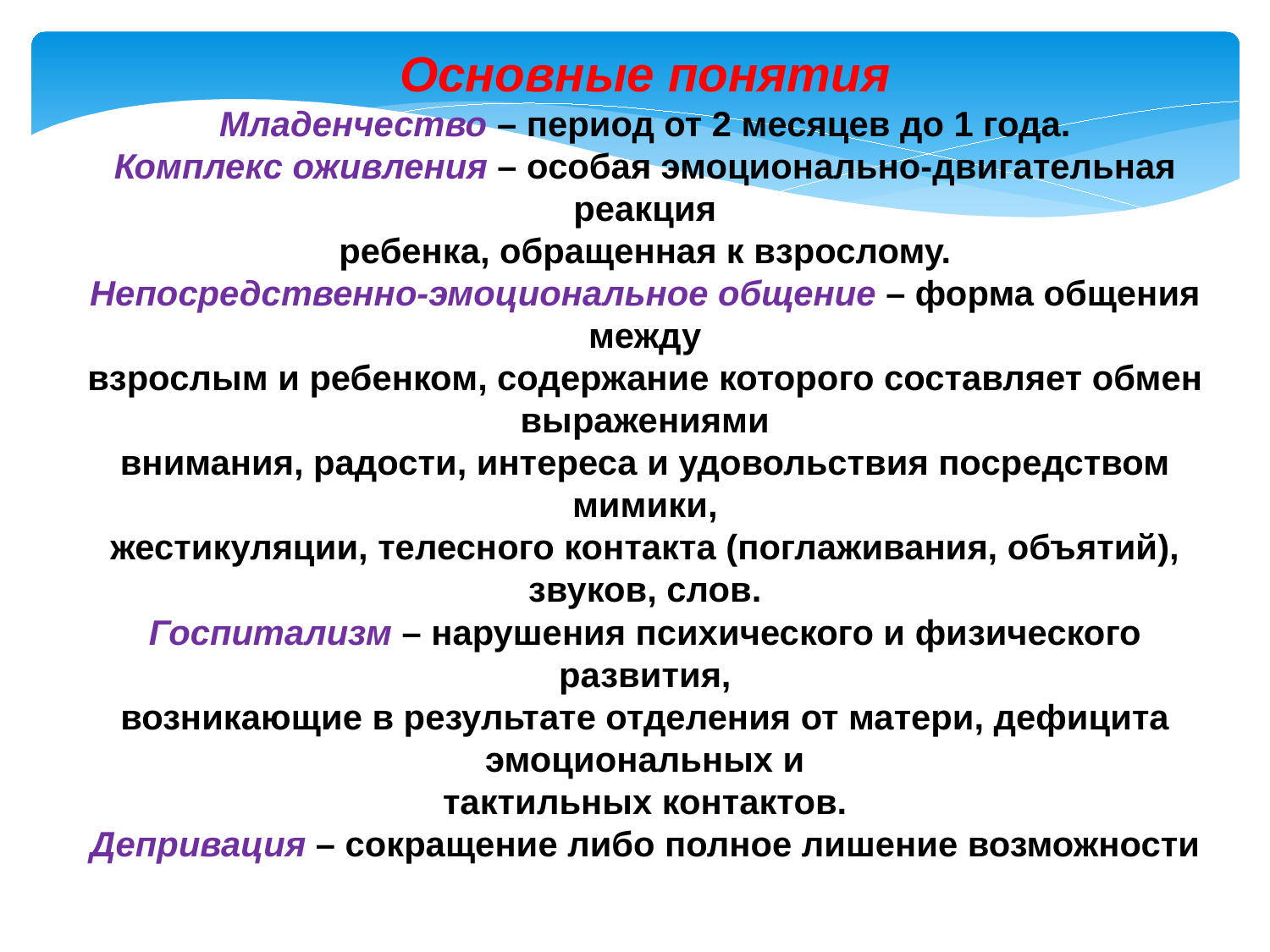

Основные понятия
Младенчество – период от 2 месяцев до 1 года.
Комплекс оживления – особая эмоционально-двигательная реакция
ребенка, обращенная к взрослому.
Непосредственно-эмоциональное общение – форма общения между
взрослым и ребенком, содержание которого составляет обмен выражениями
внимания, радости, интереса и удовольствия посредством мимики,
жестикуляции, телесного контакта (поглаживания, объятий), звуков, слов.
Госпитализм – нарушения психического и физического развития,
возникающие в результате отделения от матери, дефицита эмоциональных и
тактильных контактов.
Депривация – сокращение либо полное лишение возможности